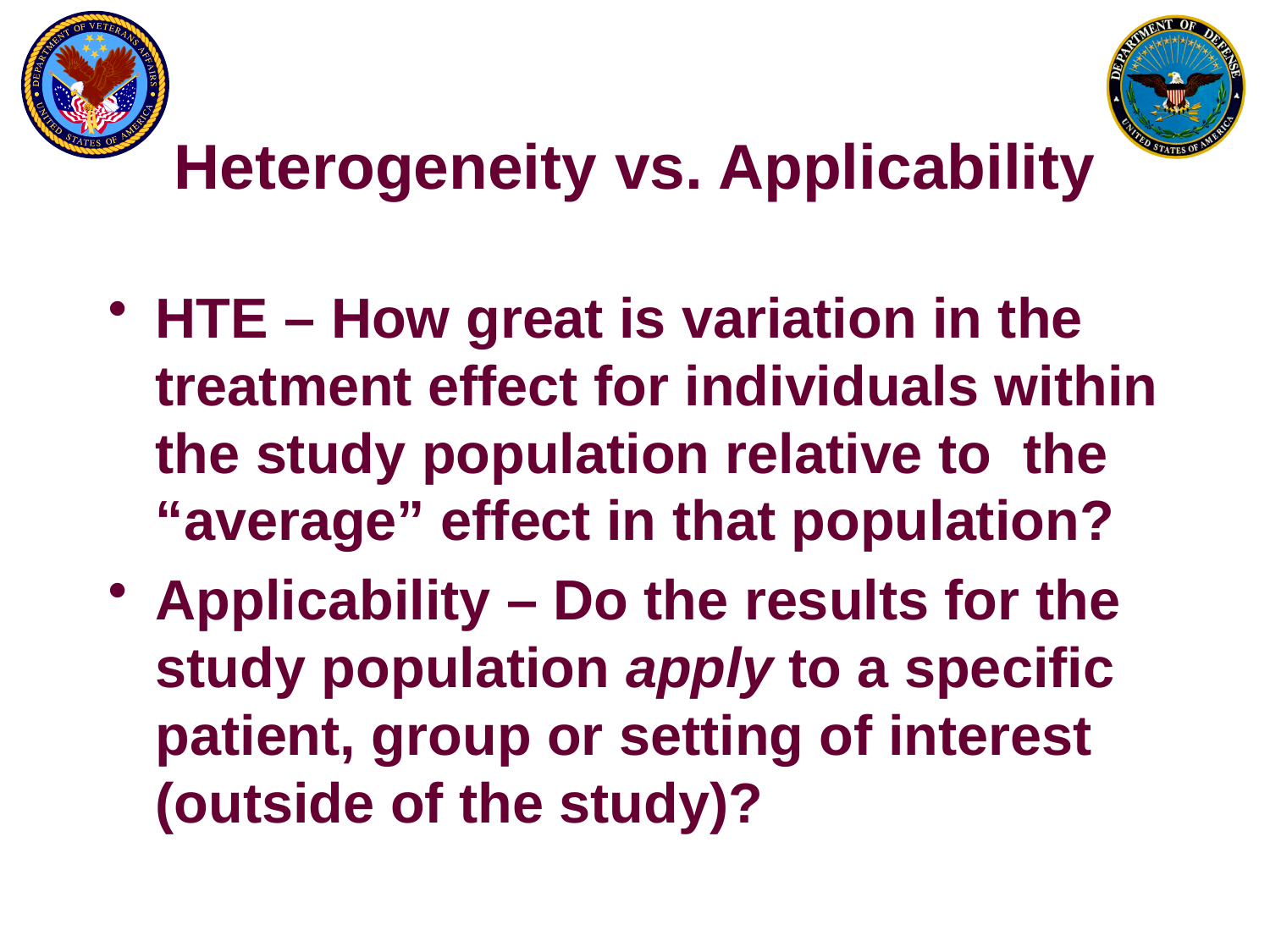

# Heterogeneity vs. Applicability
HTE – How great is variation in the treatment effect for individuals within the study population relative to  the “average” effect in that population?
Applicability – Do the results for the study population apply to a specific patient, group or setting of interest (outside of the study)?